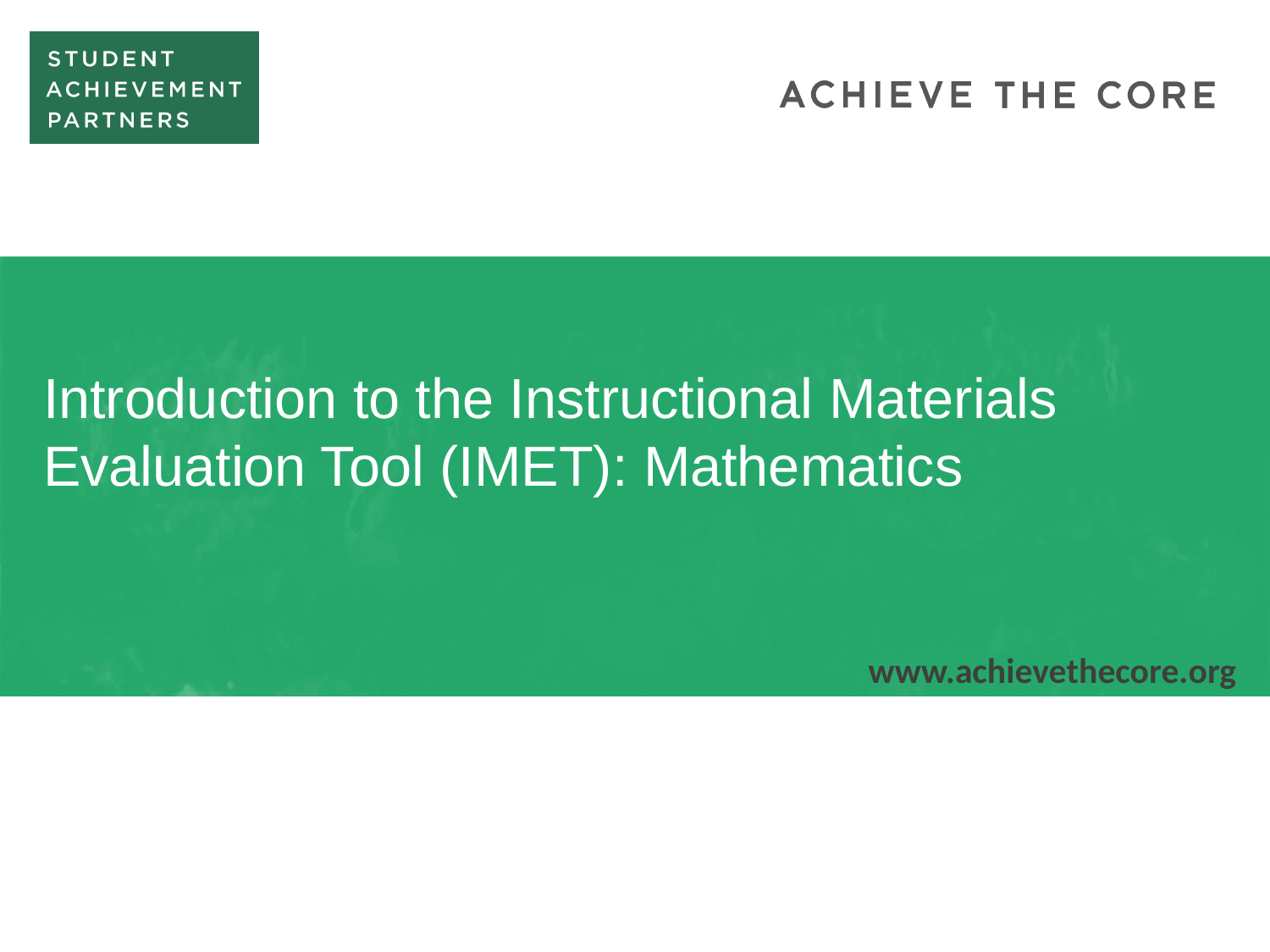

# Introduction to the Instructional Materials Evaluation Tool (IMET): Mathematics
www.achievethecore.org